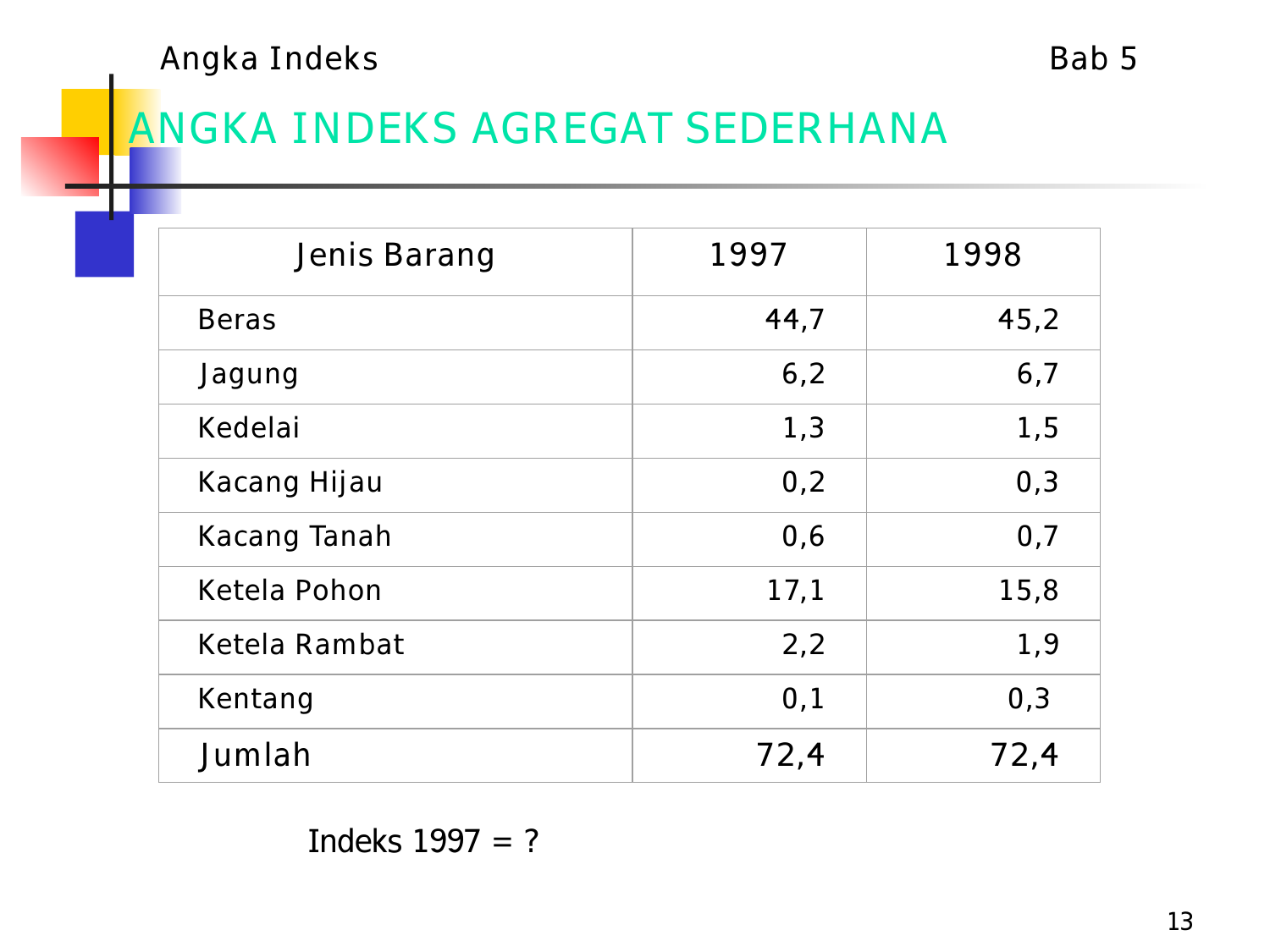

Angka Indeks						Bab 5
ANGKA INDEKS AGREGAT SEDERHANA

Jenis Barang

1997

1998

Beras

44,7

45,2

Jagung

6,2

6,7

Kedelai

1,3

1,5

Kacang Hijau

0,2

0,3

Kacang Tanah

0,6

0,7

Ketela Pohon

17,1

15,8

Ketela Rambat

2,2

1,9

Kentang

 0,1

0,3

Jumlah

72,4

72,4

 Indeks 1997 = ?
13